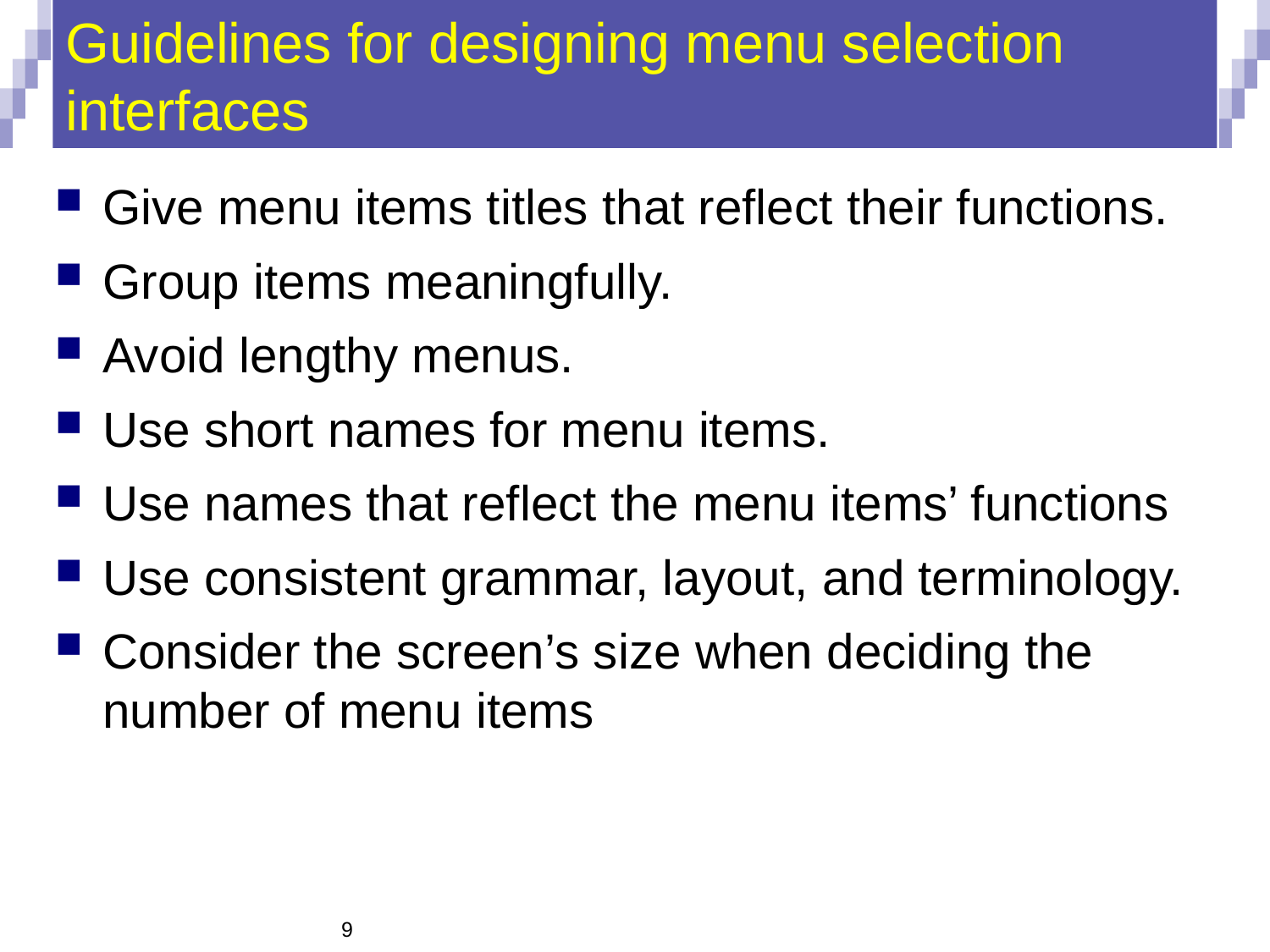

# Guidelines for designing menu selection interfaces
Give menu items titles that reflect their functions.
Group items meaningfully.
Avoid lengthy menus.
Use short names for menu items.
Use names that reflect the menu items’ functions
Use consistent grammar, layout, and terminology.
Consider the screen’s size when deciding the number of menu items

9